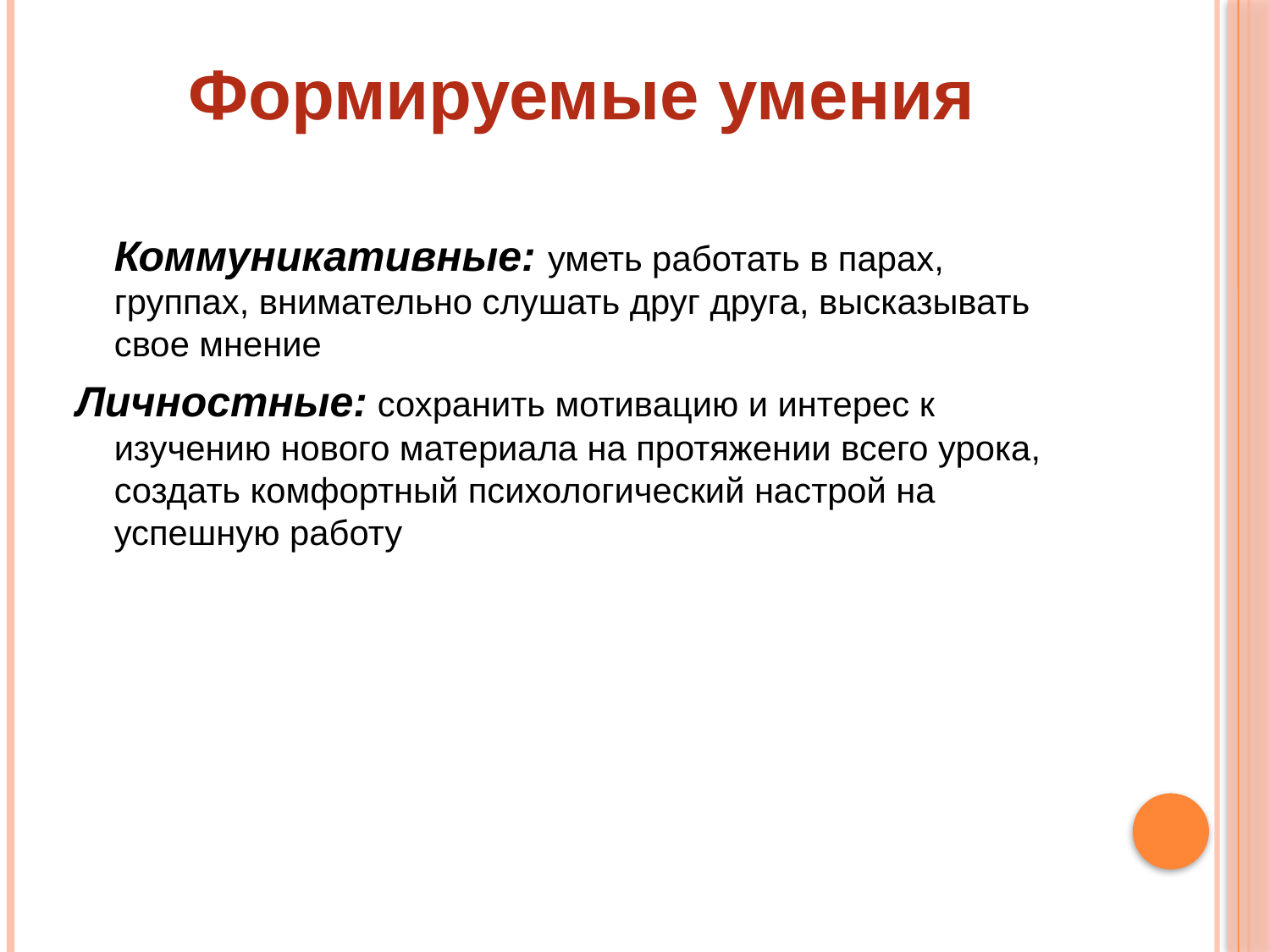

# Формируемые умения
	Коммуникативные: уметь работать в парах, группах, внимательно слушать друг друга, высказывать свое мнение
Личностные: сохранить мотивацию и интерес к изучению нового материала на протяжении всего урока, создать комфортный психологический настрой на успешную работу